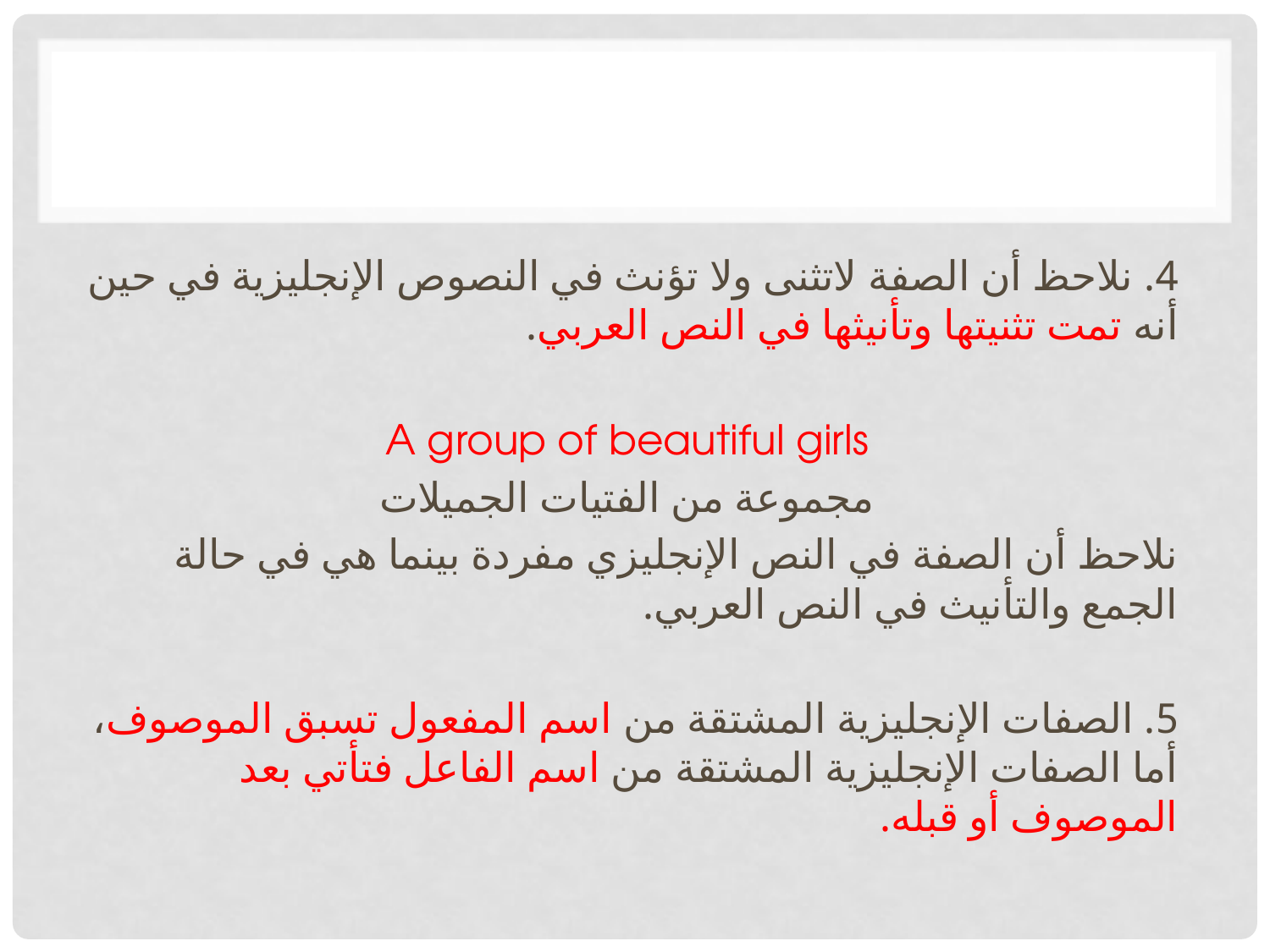

4. نلاحظ أن الصفة لاتثنى ولا تؤنث في النصوص الإنجليزية في حين أنه تمت تثنيتها وتأنيثها في النص العربي.

A group of beautiful girls
مجموعة من الفتيات الجميلات
نلاحظ أن الصفة في النص الإنجليزي مفردة بينما هي في حالة الجمع والتأنيث في النص العربي.

5. الصفات الإنجليزية المشتقة من اسم المفعول تسبق الموصوف، أما الصفات الإنجليزية المشتقة من اسم الفاعل فتأتي بعد الموصوف أو قبله.